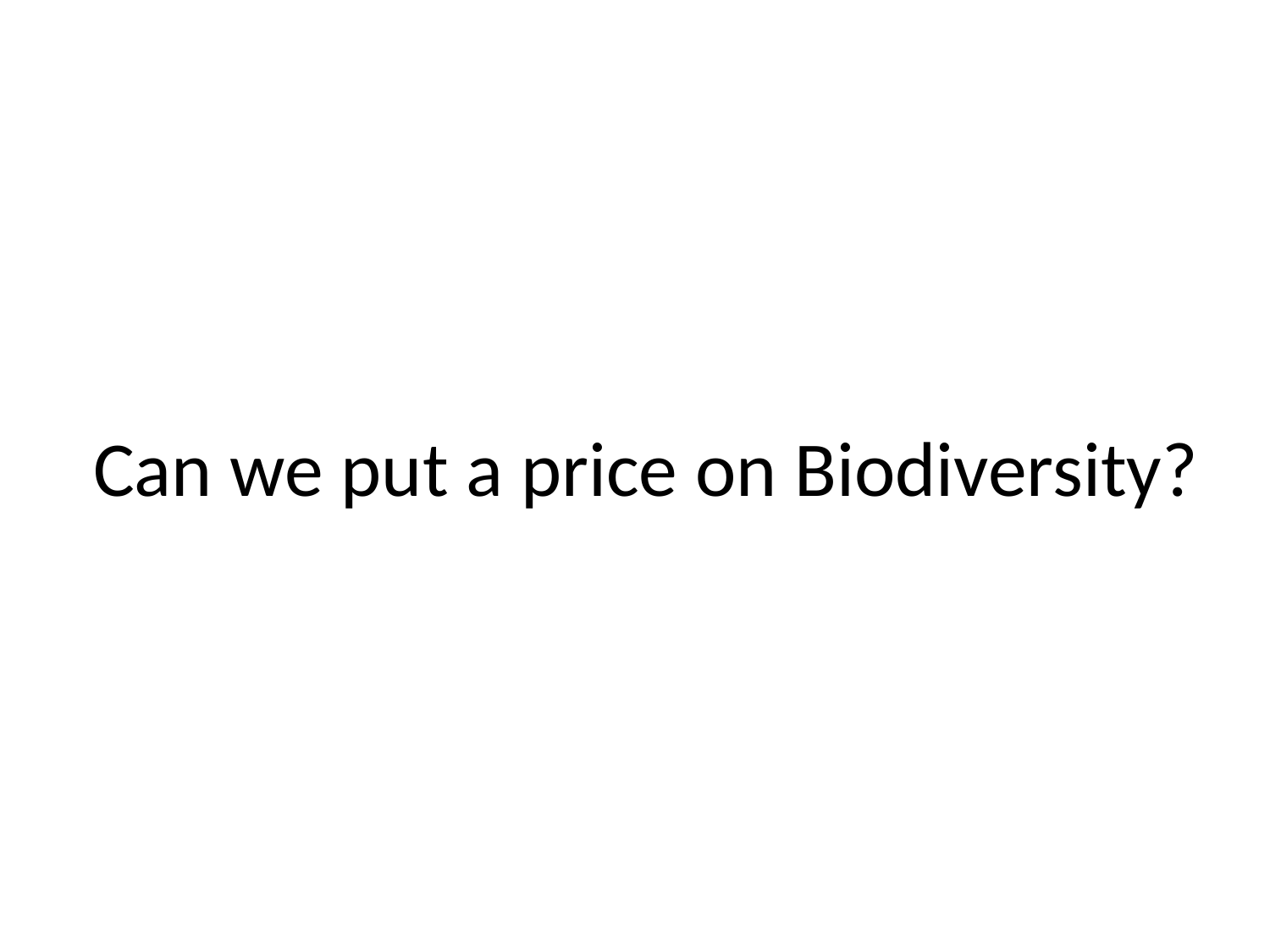

# Can we put a price on Biodiversity?